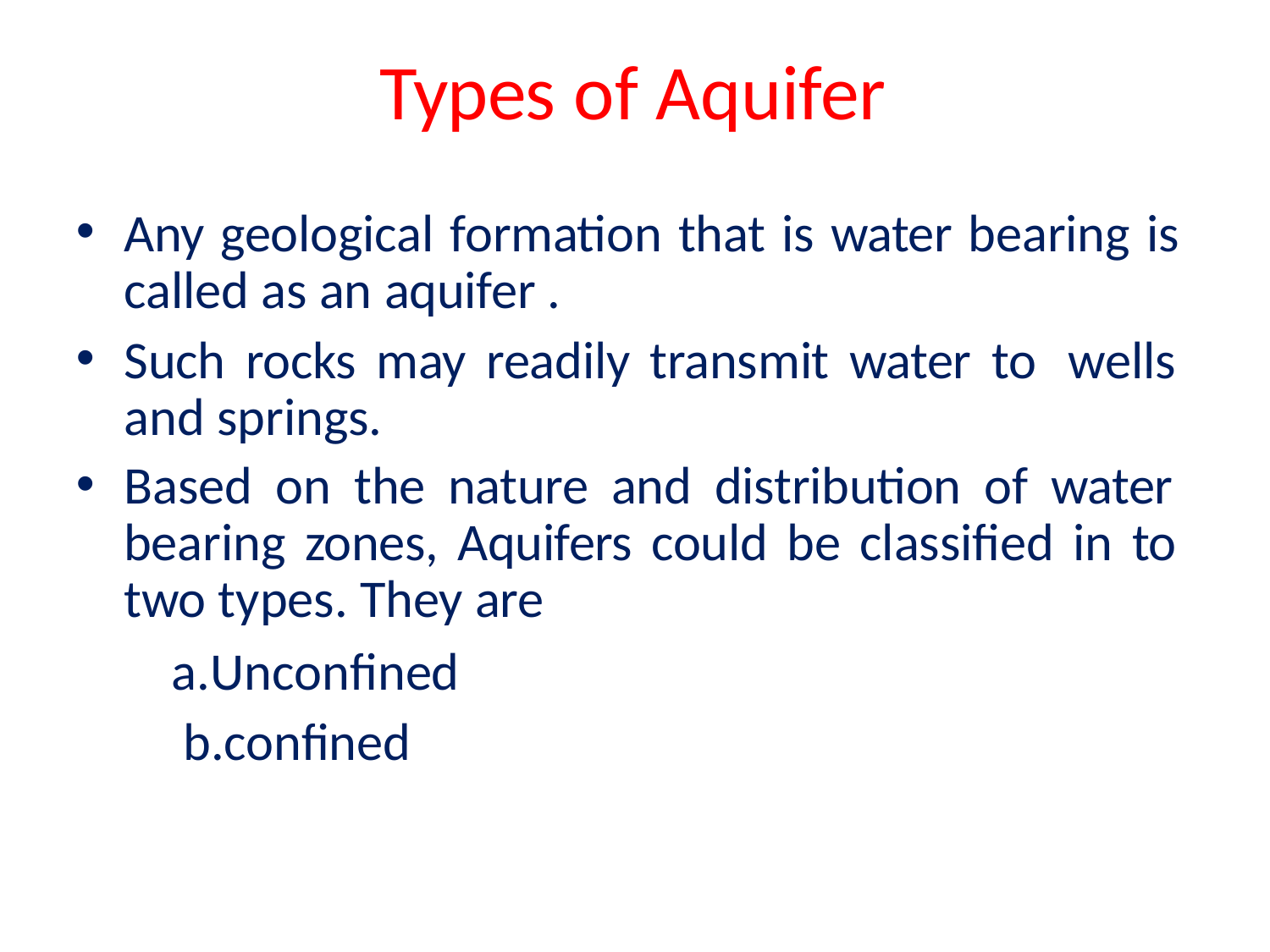

# Types of Aquifer
Any geological formation that is water bearing is  called as an aquifer .
Such rocks may readily transmit water to wells  and springs.
Based on the nature and distribution of water  bearing zones, Aquifers could be classified in to  two types. They are
a.Unconfined  b.confined